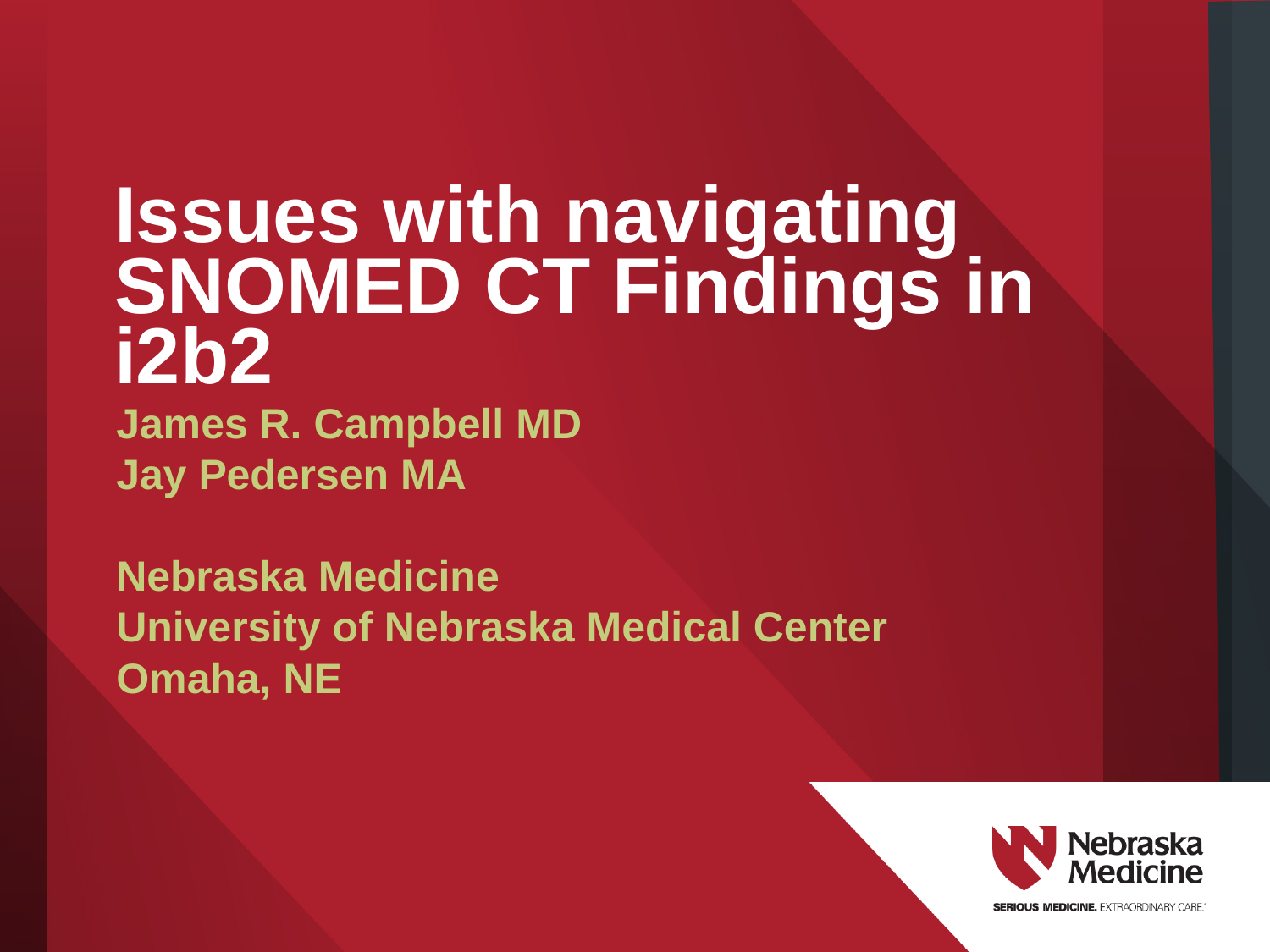

# Issues with navigating SNOMED CT Findings in i2b2
James R. Campbell MD
Jay Pedersen MA

Nebraska Medicine
University of Nebraska Medical Center
Omaha, NE